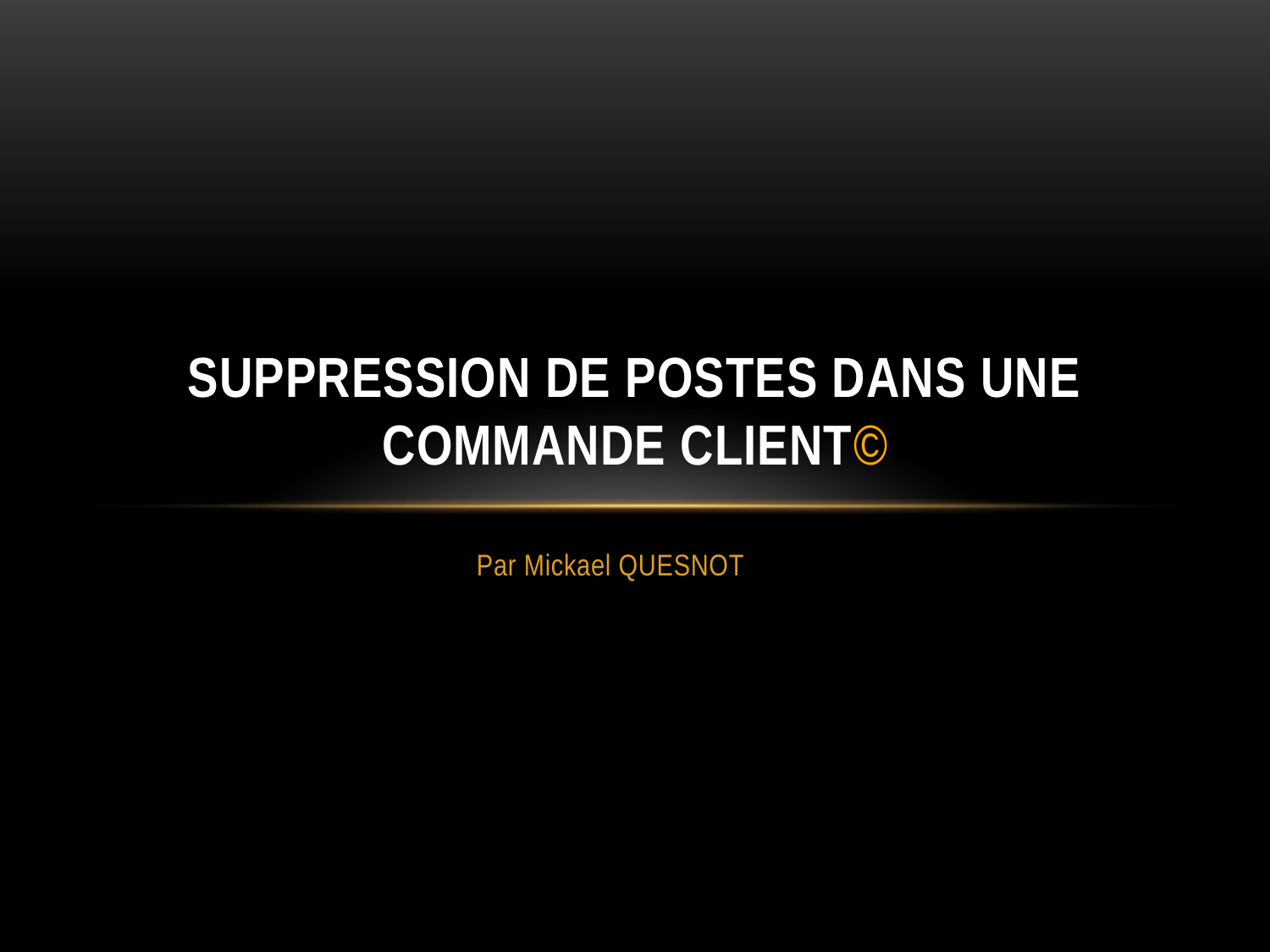

# Suppression de postes dans une commande client©
Par Mickael QUESNOT